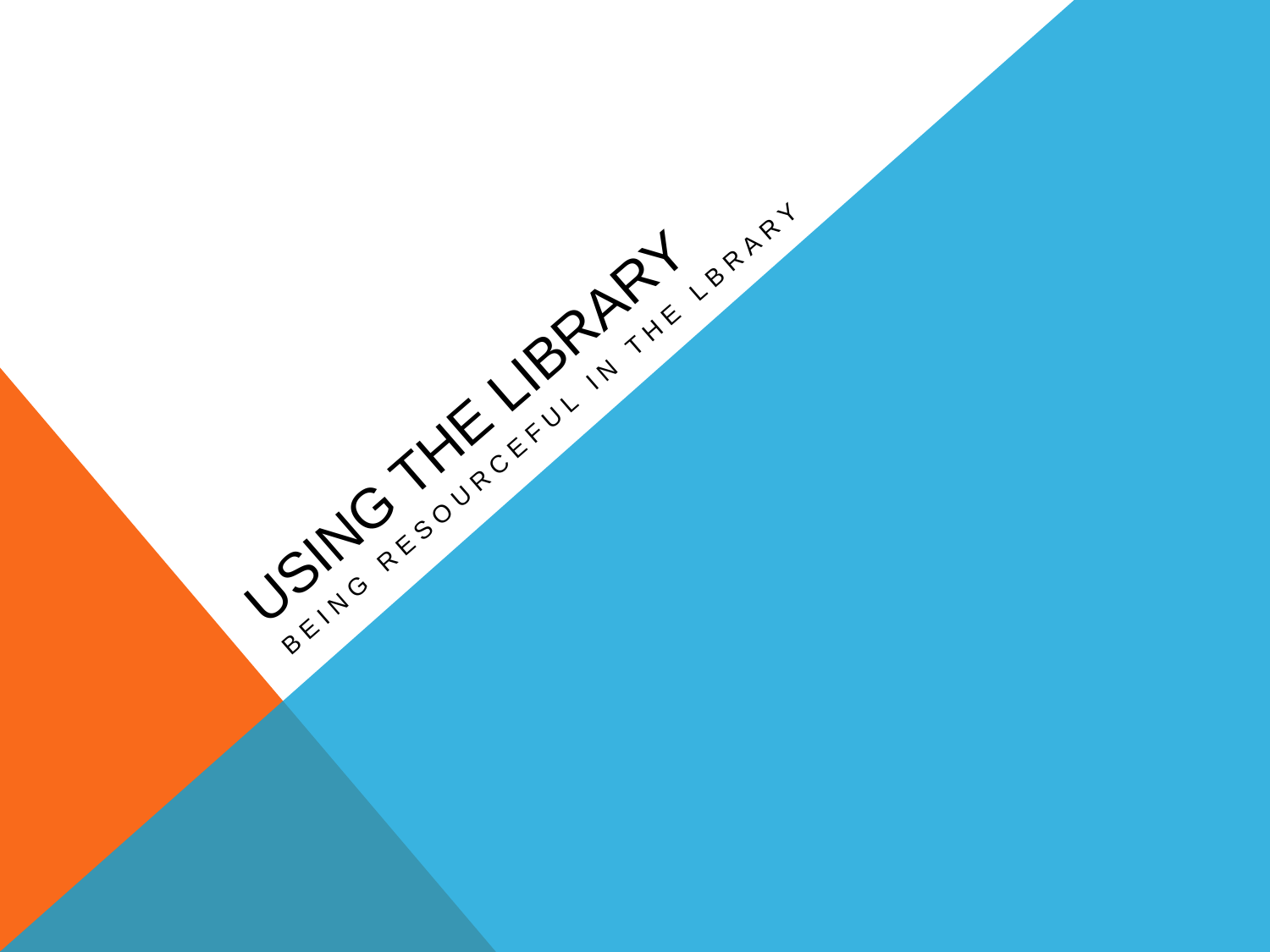

# Using the Library
Being resourceful in the lbrary